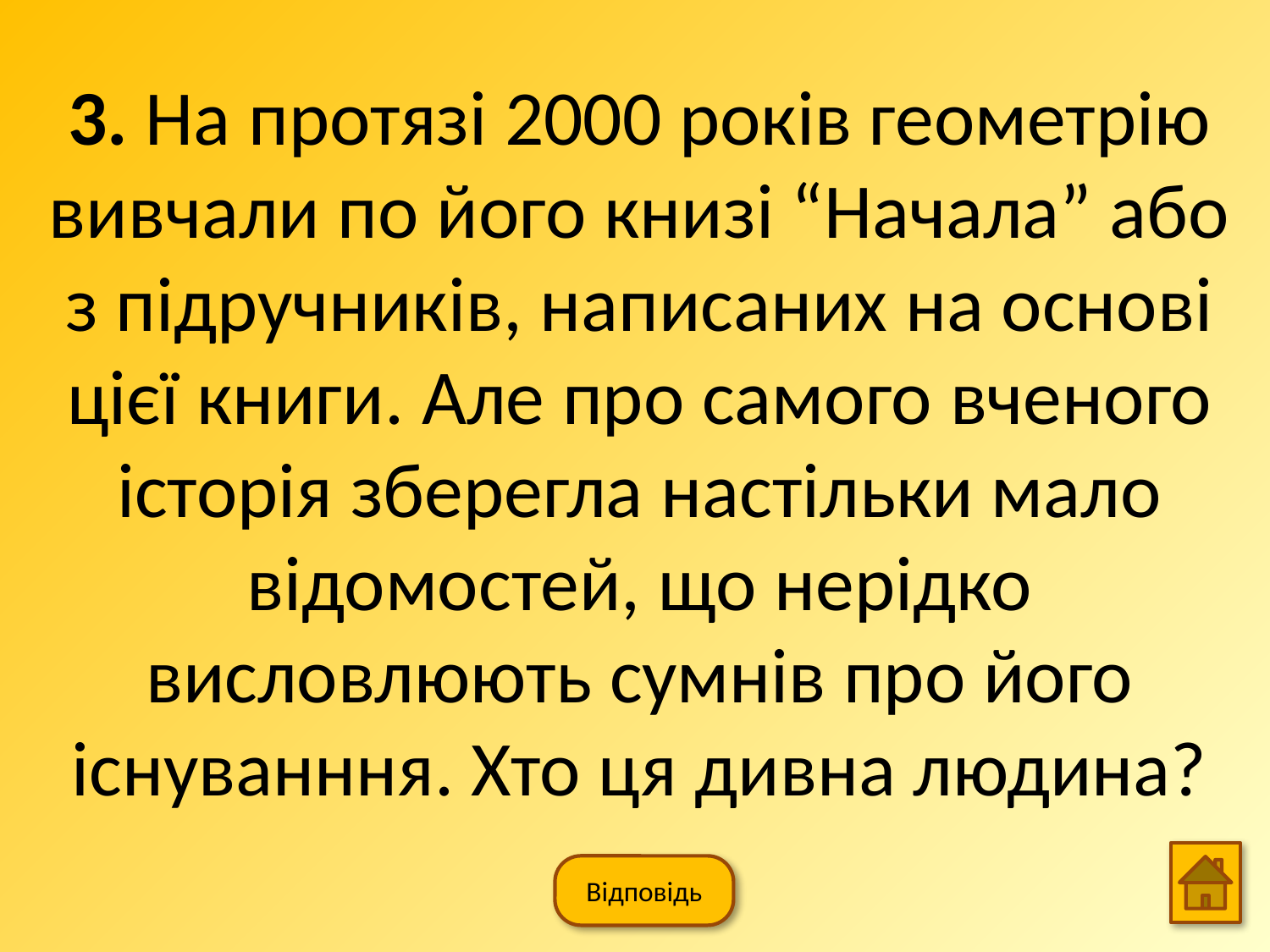

3. На протязі 2000 років геометрію вивчали по його книзі “Начала” або з підручників, написаних на основі цієї книги. Але про самого вченого історія зберегла настільки мало відомостей, що нерідко висловлюють сумнів про його існуванння. Хто ця дивна людина?

Відповідь